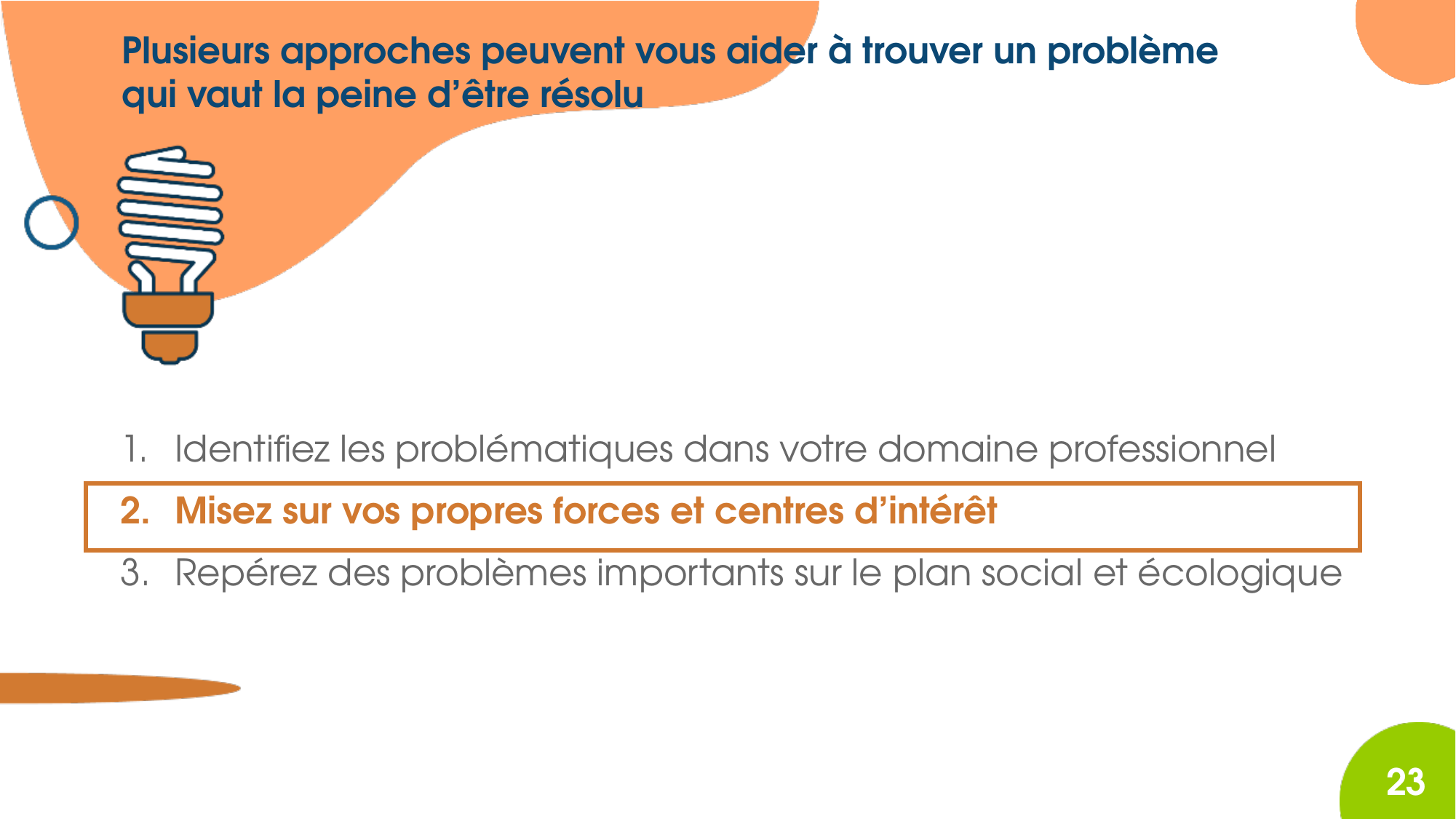

Plusieurs approches peuvent vous aider à trouver un problème qui vaut la peine d’être résolu
Identifiez les problématiques dans votre domaine professionnel
Misez sur vos propres forces et centres d’intérêt
Repérez des problèmes importants sur le plan social et écologique

23